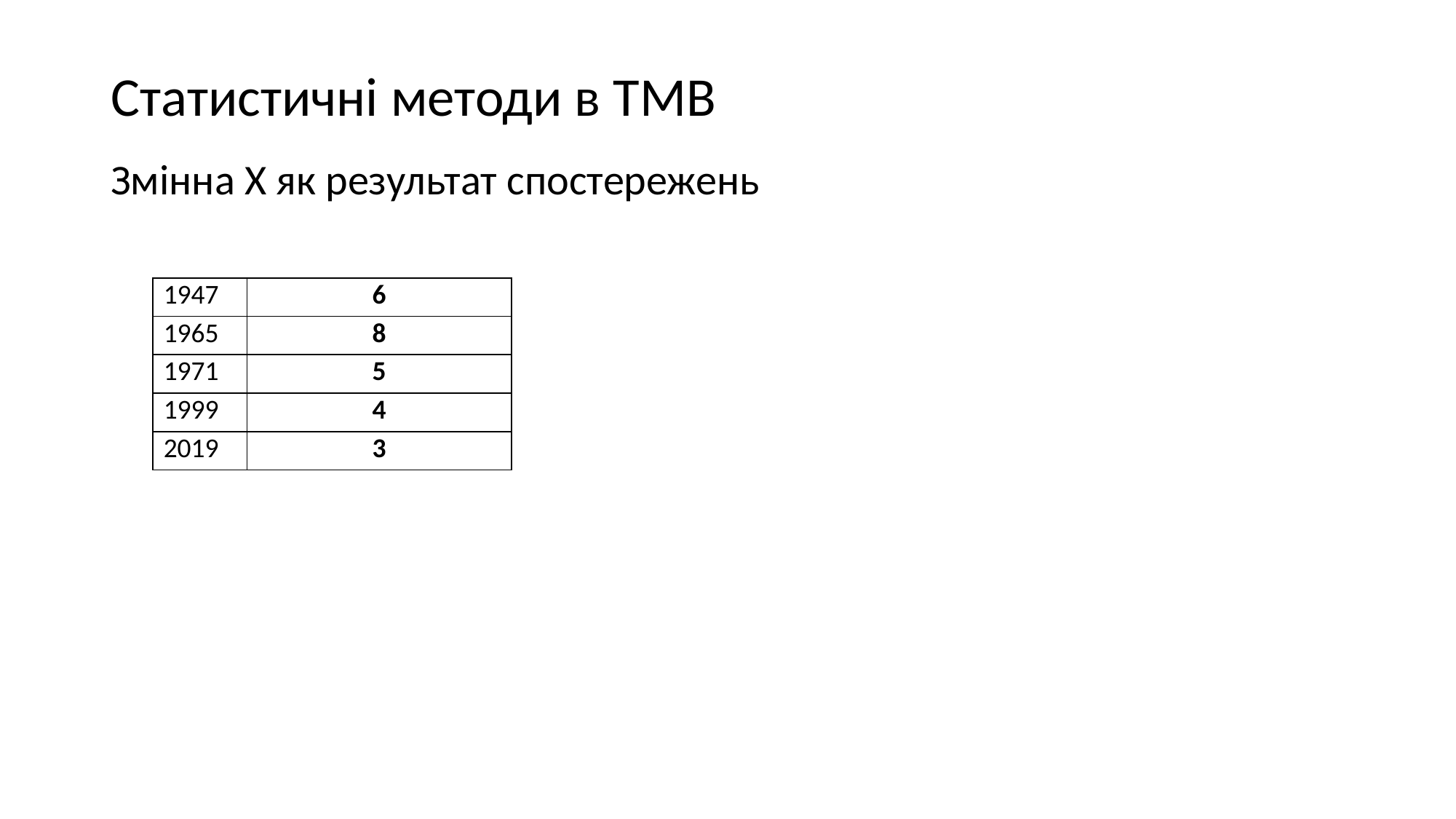

# Статистичні методи в ТМВ
Змінна X як результат спостережень

| 1947 | 6 |
| --- | --- |
| 1965 | 8 |
| 1971 | 5 |
| 1999 | 4 |
| 2019 | 3 |